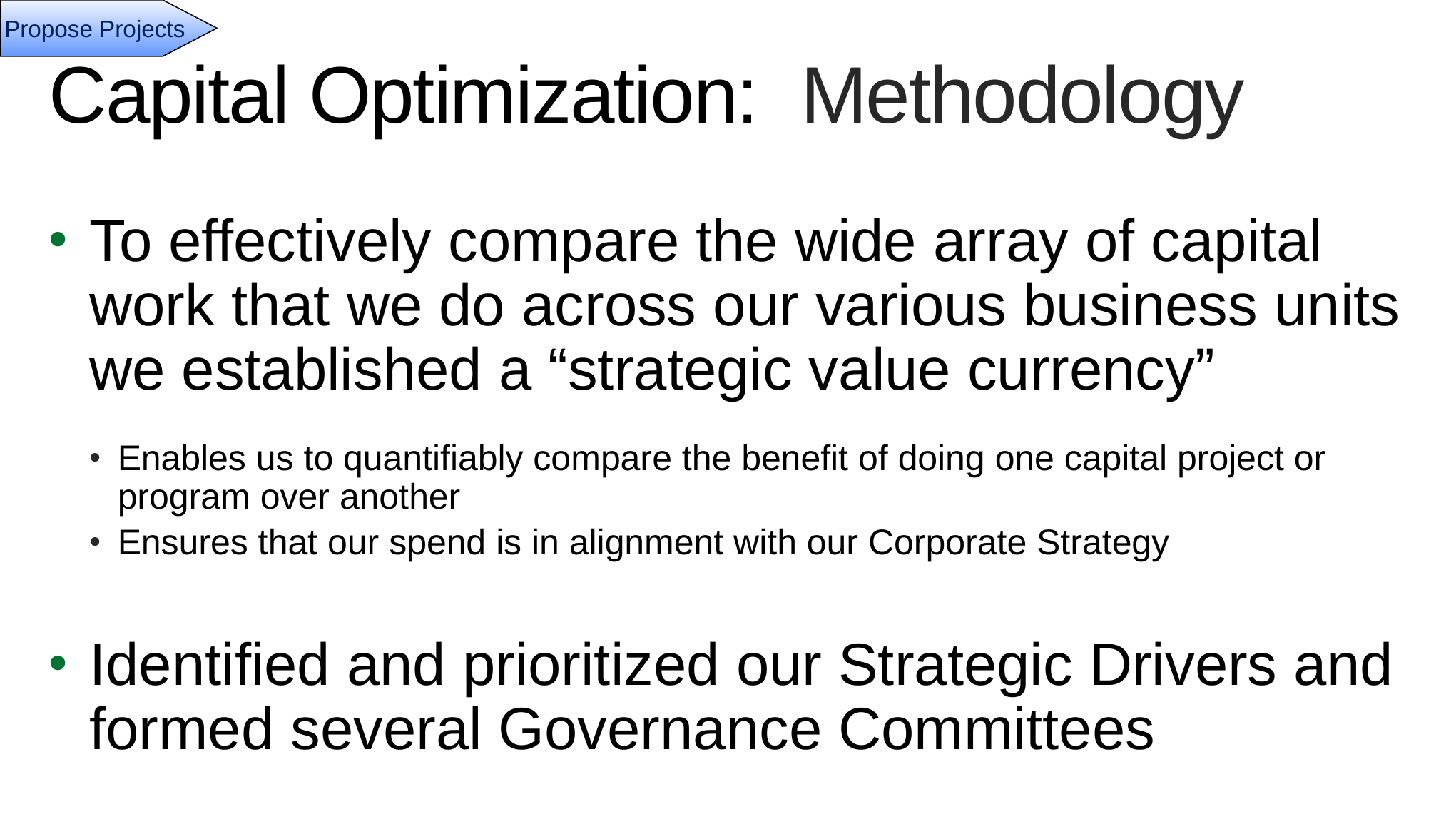

Propose Projects
# Capital Optimization:  Methodology
To effectively compare the wide array of capital work that we do across our various business units we established a “strategic value currency”

Enables us to quantifiably compare the benefit of doing one capital project or program over another
Ensures that our spend is in alignment with our Corporate Strategy

Identified and prioritized our Strategic Drivers and formed several Governance Committees